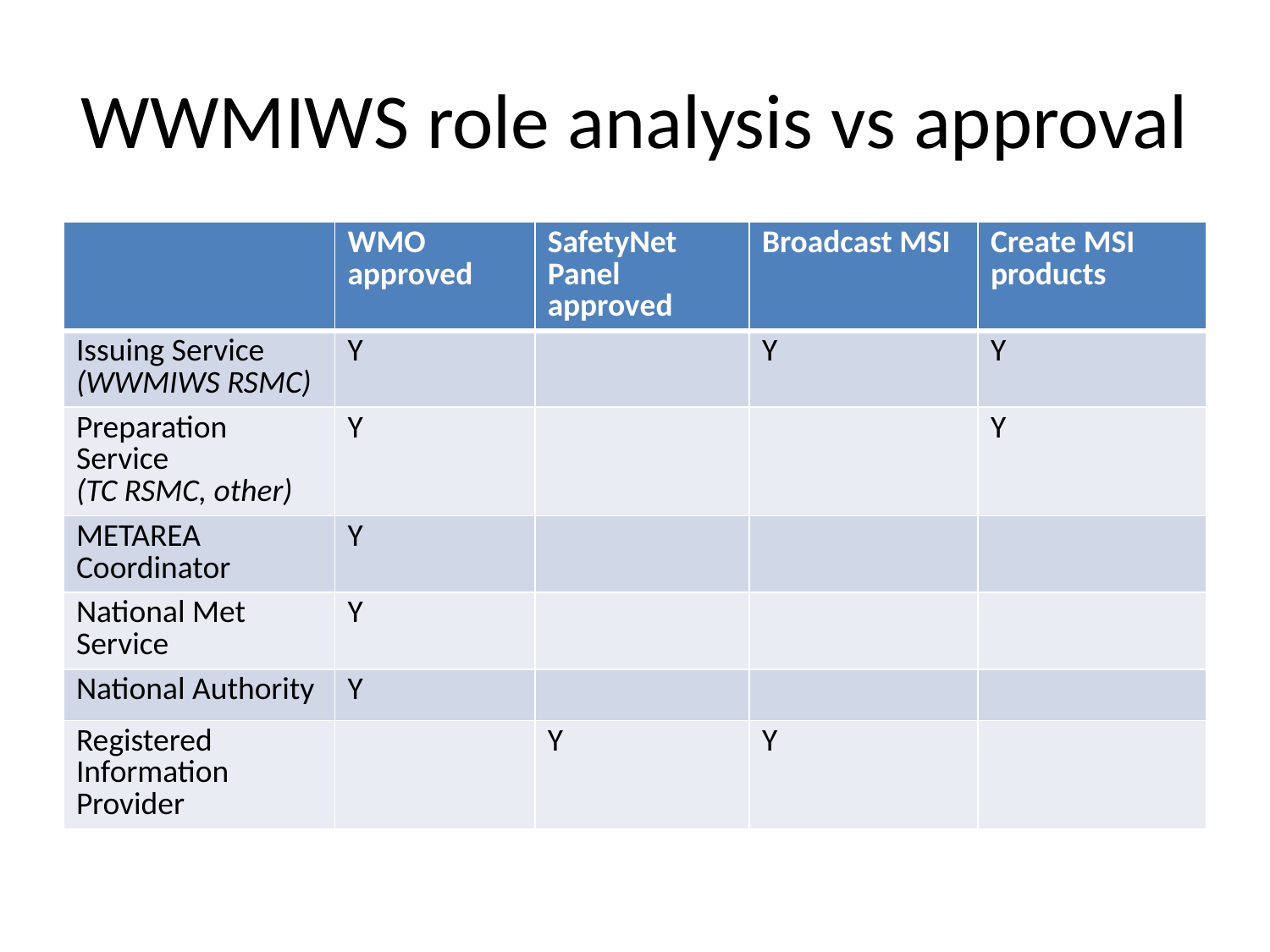

# WWMIWS role analysis vs approval
|  | WMO approved | SafetyNet Panel approved | Broadcast MSI | Create MSI products |
| --- | --- | --- | --- | --- |
| Issuing Service (WWMIWS RSMC) | Y |  | Y | Y |
| Preparation Service (TC RSMC, other) | Y |  |  | Y |
| METAREA Coordinator | Y |  |  |  |
| National Met Service | Y |  |  |  |
| National Authority | Y |  |  |  |
| Registered Information Provider |  | Y | Y |  |